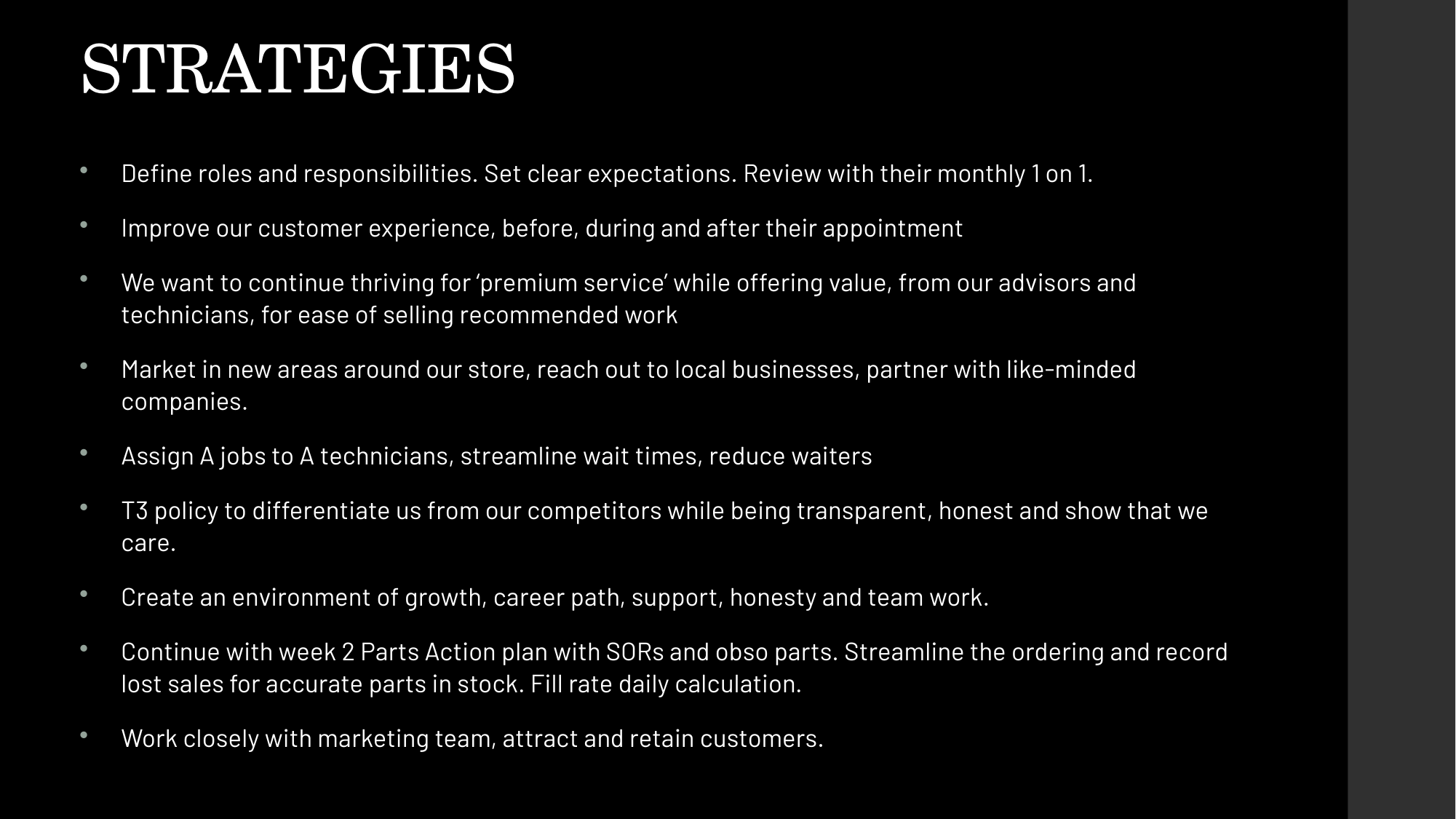

# STRATEGIES
Define roles and responsibilities. Set clear expectations. Review with their monthly 1 on 1.
Improve our customer experience, before, during and after their appointment
We want to continue thriving for ‘premium service’ while offering value, from our advisors and technicians, for ease of selling recommended work
Market in new areas around our store, reach out to local businesses, partner with like-minded companies.
Assign A jobs to A technicians, streamline wait times, reduce waiters
T3 policy to differentiate us from our competitors while being transparent, honest and show that we care.
Create an environment of growth, career path, support, honesty and team work.
Continue with week 2 Parts Action plan with SORs and obso parts. Streamline the ordering and record lost sales for accurate parts in stock. Fill rate daily calculation.
Work closely with marketing team, attract and retain customers.